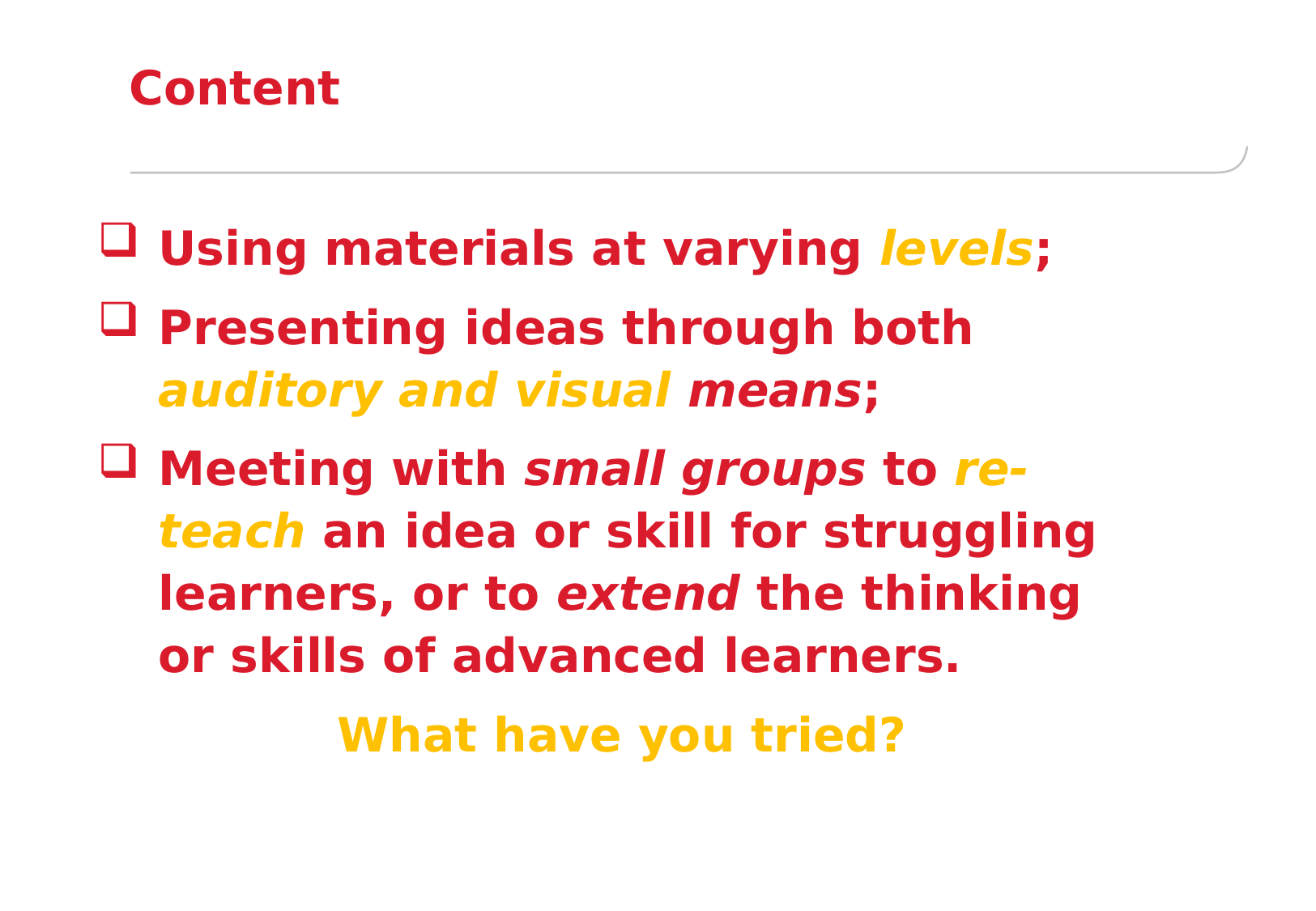

# Content
Using materials at varying levels;
Presenting ideas through both auditory and visual means;
Meeting with small groups to re-teach an idea or skill for struggling learners, or to extend the thinking or skills of advanced learners.
What have you tried?